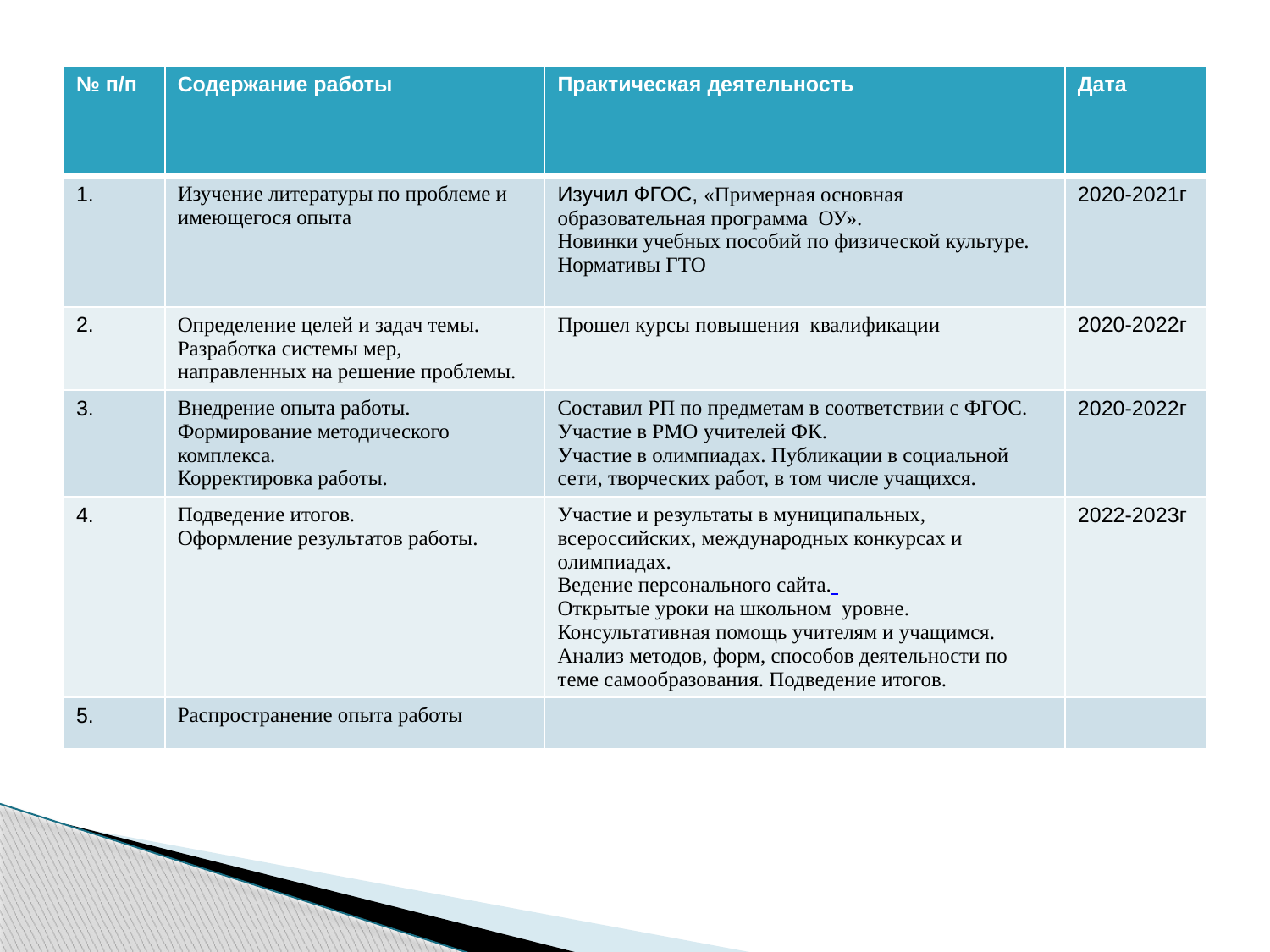

| № п/п | Содержание работы | Практическая деятельность | Дата |
| --- | --- | --- | --- |
| 1. | Изучение литературы по проблеме и имеющегося опыта | Изучил ФГОС, «Примерная основная образовательная программа ОУ». Новинки учебных пособий по физической культуре. Нормативы ГТО | 2020-2021г |
| 2. | Определение целей и задач темы. Разработка системы мер, направленных на решение проблемы. | Прошел курсы повышения квалификации | 2020-2022г |
| 3. | Внедрение опыта работы. Формирование методического комплекса. Корректировка работы. | Составил РП по предметам в соответствии с ФГОС. Участие в РМО учителей ФК. Участие в олимпиадах. Публикации в социальной сети, творческих работ, в том числе учащихся. | 2020-2022г |
| 4. | Подведение итогов. Оформление результатов работы. | Участие и результаты в муниципальных, всероссийских, международных конкурсах и олимпиадах. Ведение персонального сайта. Открытые уроки на школьном  уровне. Консультативная помощь учителям и учащимся. Анализ методов, форм, способов деятельности по теме самообразования. Подведение итогов. | 2022-2023г |
| 5. | Распространение опыта работы |  |  |